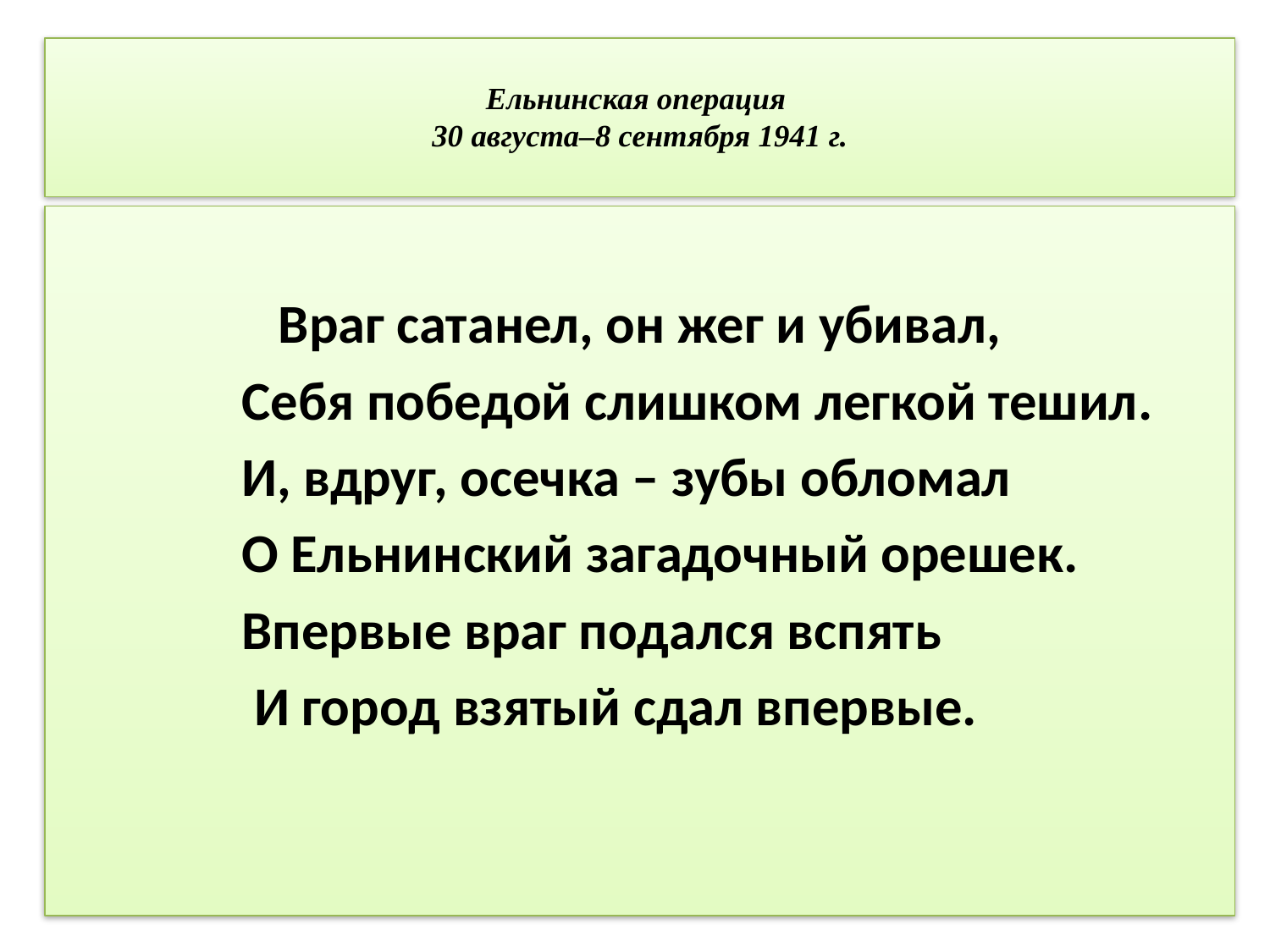

# Ельнинская операция 30 августа–8 сентября 1941 г.

Враг сатанел, он жег и убивал,
               Себя победой слишком легкой тешил.
               И, вдруг, осечка – зубы обломал
               О Ельнинский загадочный орешек.
               Впервые враг подался вспять
                И город взятый сдал впервые.